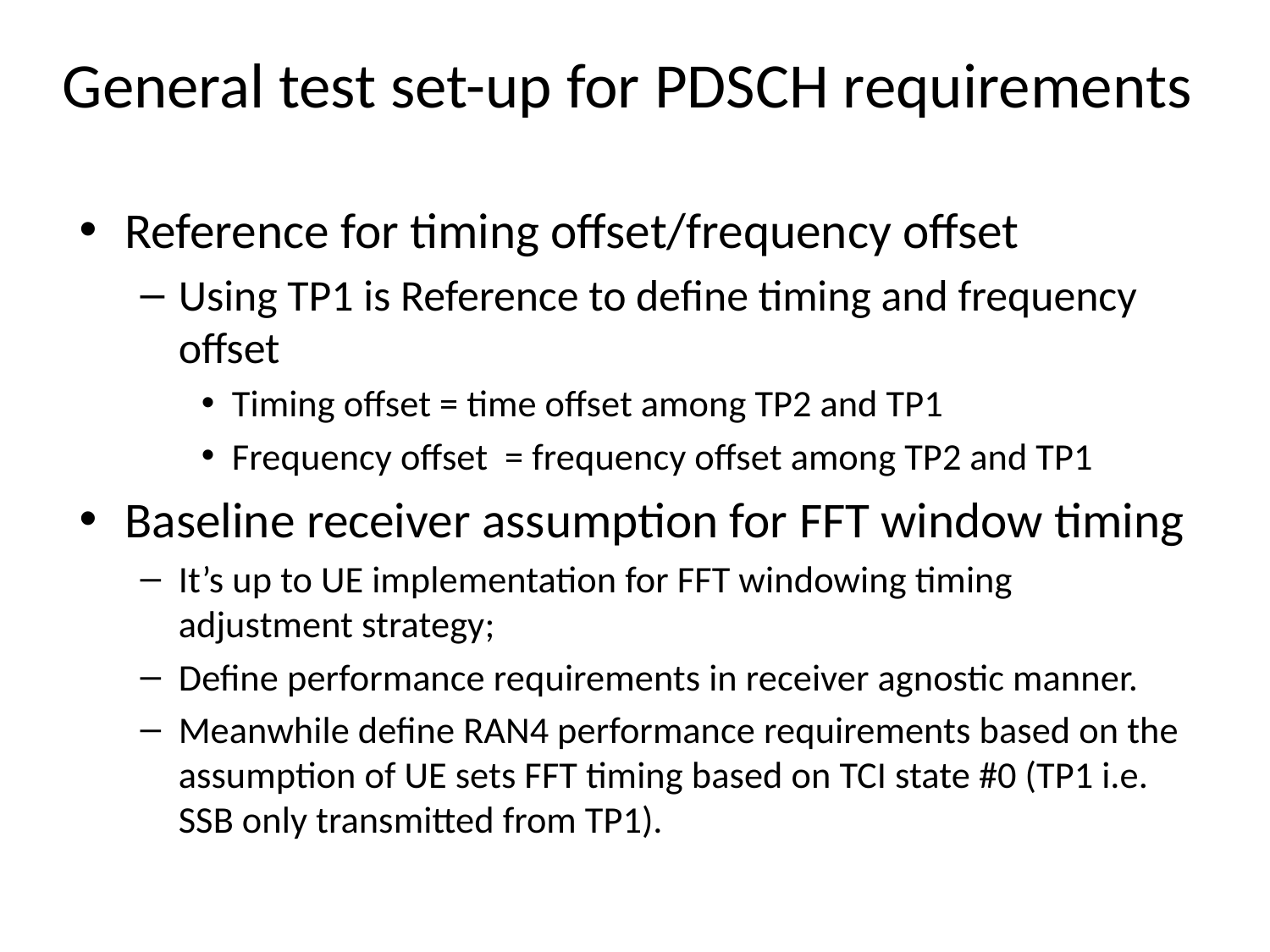

# General test set-up for PDSCH requirements
Reference for timing offset/frequency offset
Using TP1 is Reference to define timing and frequency offset
Timing offset = time offset among TP2 and TP1
Frequency offset  = frequency offset among TP2 and TP1
Baseline receiver assumption for FFT window timing
It’s up to UE implementation for FFT windowing timing adjustment strategy;
Define performance requirements in receiver agnostic manner.
Meanwhile define RAN4 performance requirements based on the assumption of UE sets FFT timing based on TCI state #0 (TP1 i.e. SSB only transmitted from TP1).